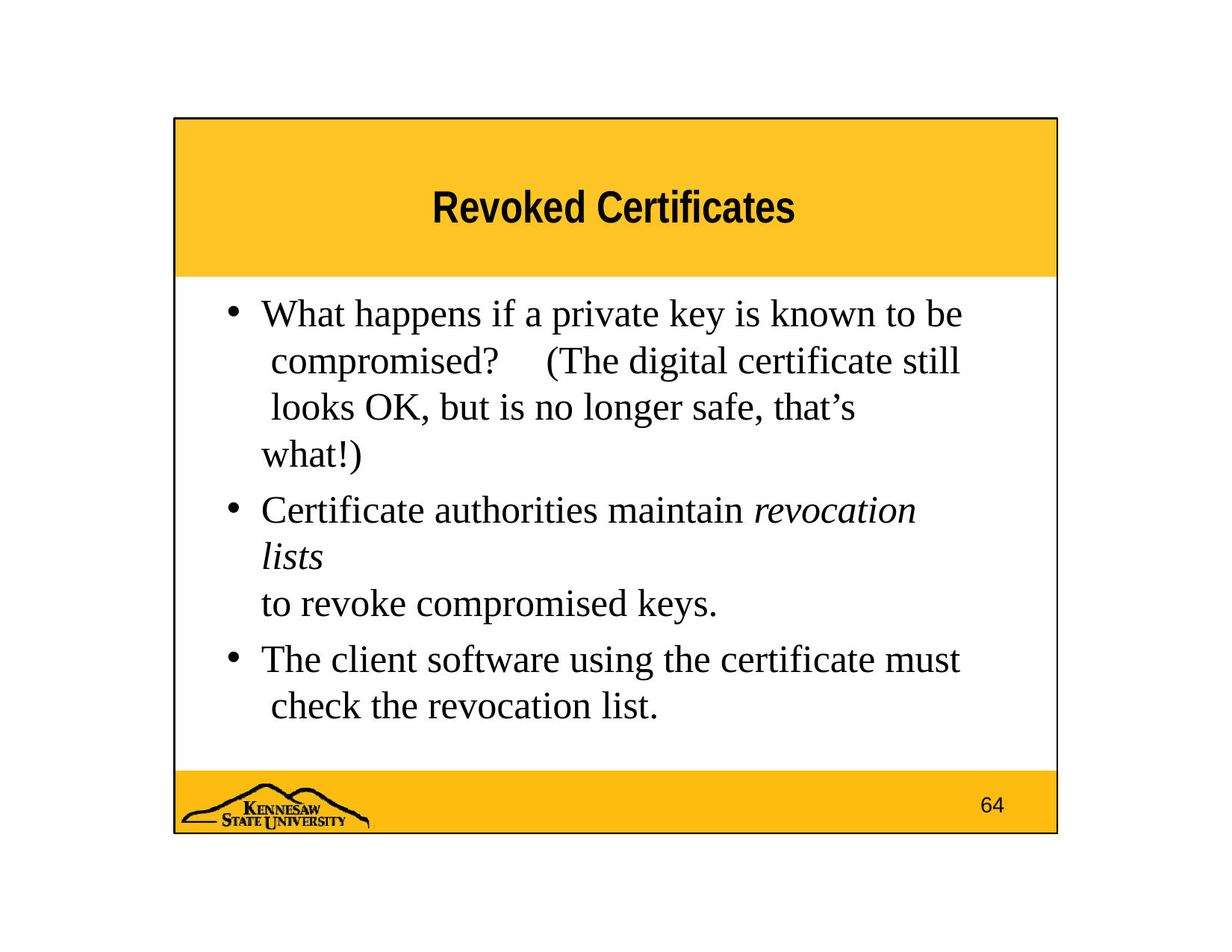

# Revoked Certificates
What happens if a private key is known to be  compromised?	(The digital certificate still  looks OK, but is no longer safe, that’s what!)
Certificate authorities maintain revocation lists
to revoke compromised keys.
The client software using the certificate must  check the revocation list.

64